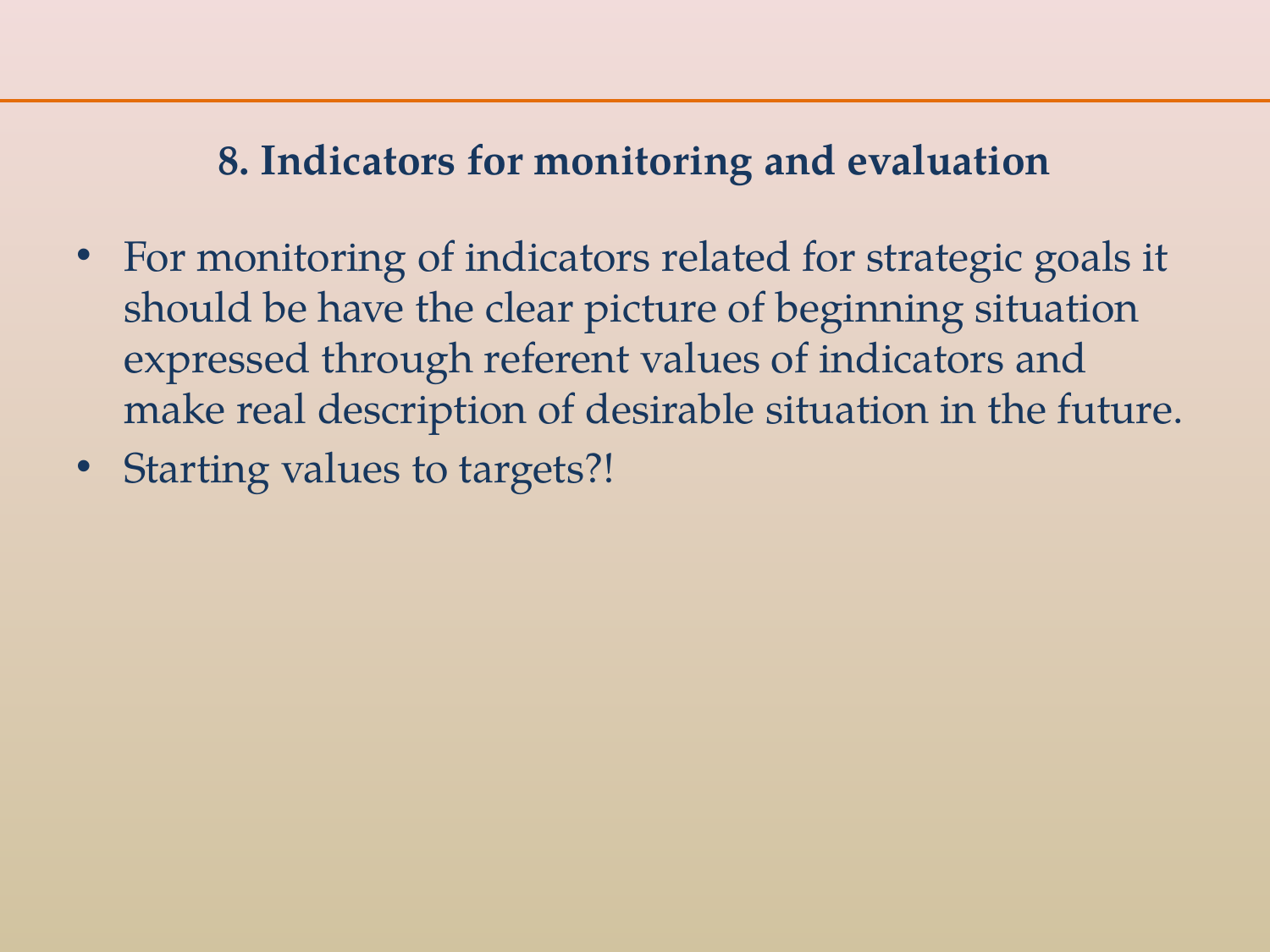

# 8. Indicators for monitoring and evaluation
For monitoring of indicators related for strategic goals it should be have the clear picture of beginning situation expressed through referent values of indicators and make real description of desirable situation in the future.
Starting values to targets?!